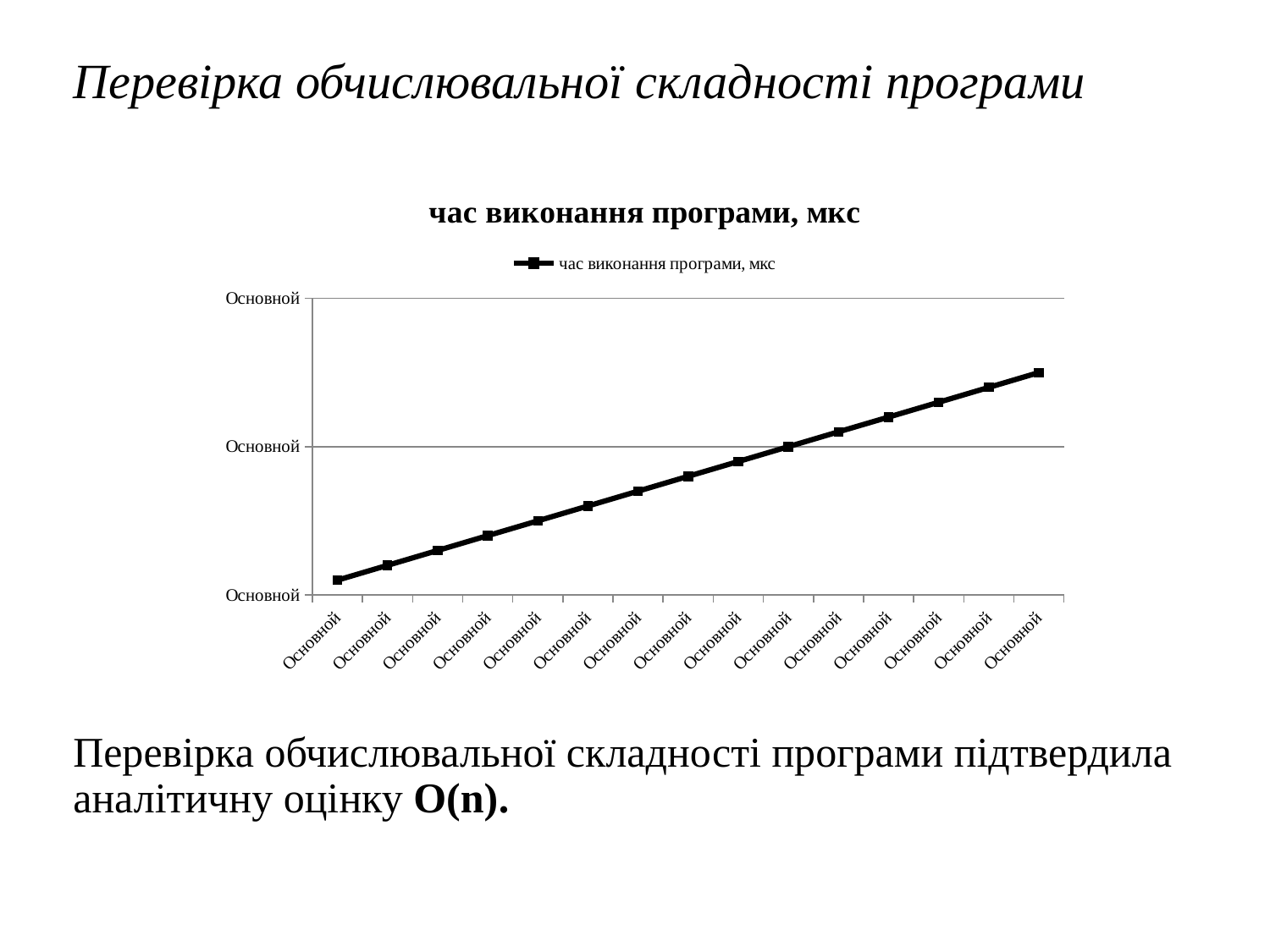

Перевірка обчислювальної складності програми

### Chart:

| Category |  |
|---|---|
| 1 | 0.01000000000000002 |
| 2 | 0.020000000000000035 |
| 3 | 0.030000000000000054 |
| 4 | 0.04000000000000007 |
| 5 | 0.05000000000000008 |
| 6 | 0.06000000000000011 |
| 7 | 0.07000000000000003 |
| 8 | 0.08000000000000014 |
| 9 | 0.09000000000000007 |
| 10 | 0.1 |
| 11 | 0.1100000000000001 |
| 12 | 0.12000000000000002 |
| 13 | 0.13 |
| 14 | 0.14 |
| 15 | 0.15000000000000024 |
	Перевірка обчислювальної складності програми підтвердила аналітичну оцінку O(n).